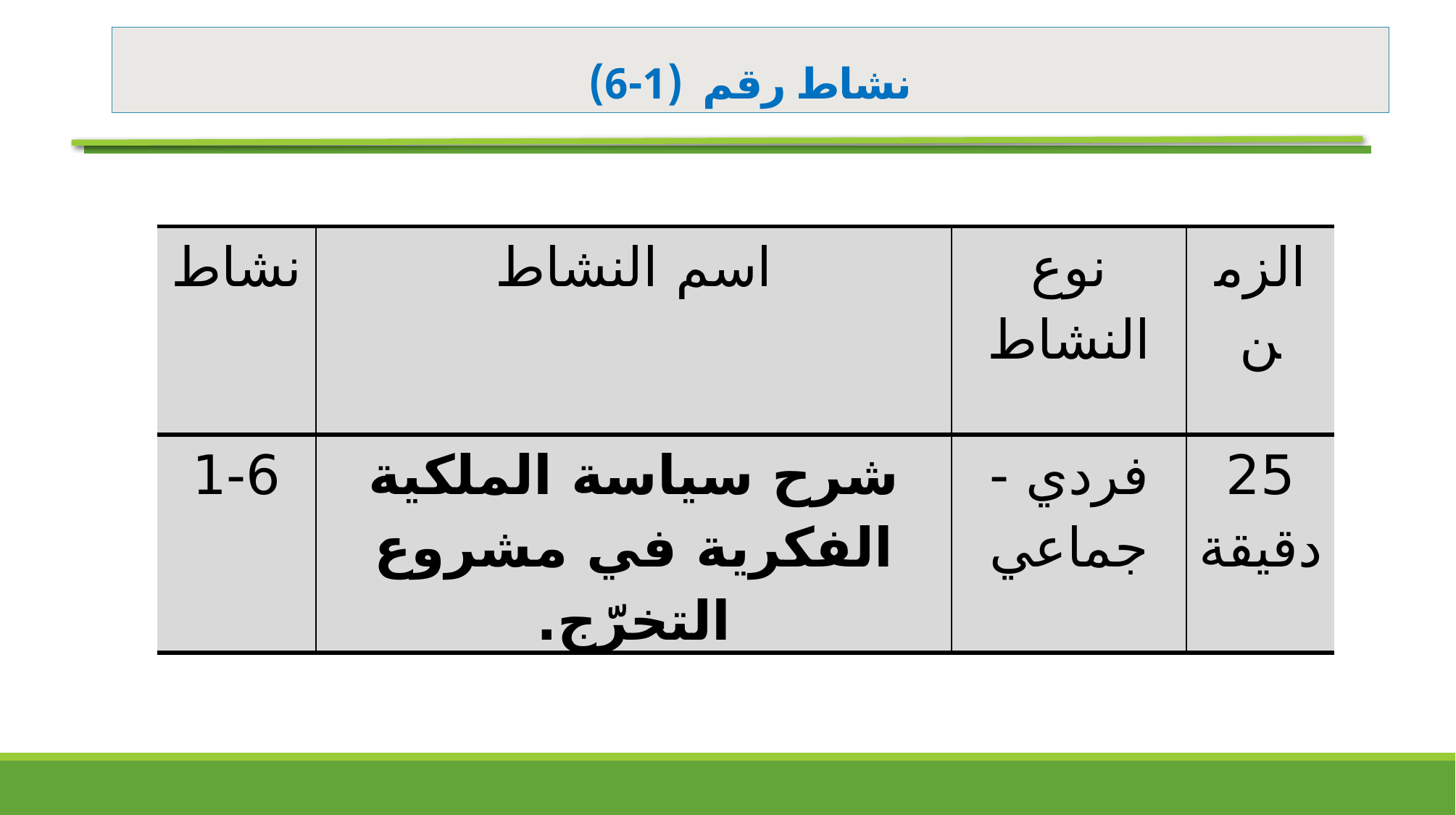

# نشاط رقم  (1-6)
| نشاط | اسم النشاط | نوع النشاط | الزمن |
| --- | --- | --- | --- |
| 1-6 | شرح سياسة الملكية الفكرية في مشروع التخرّج. | فردي - جماعي | 25 دقيقة |